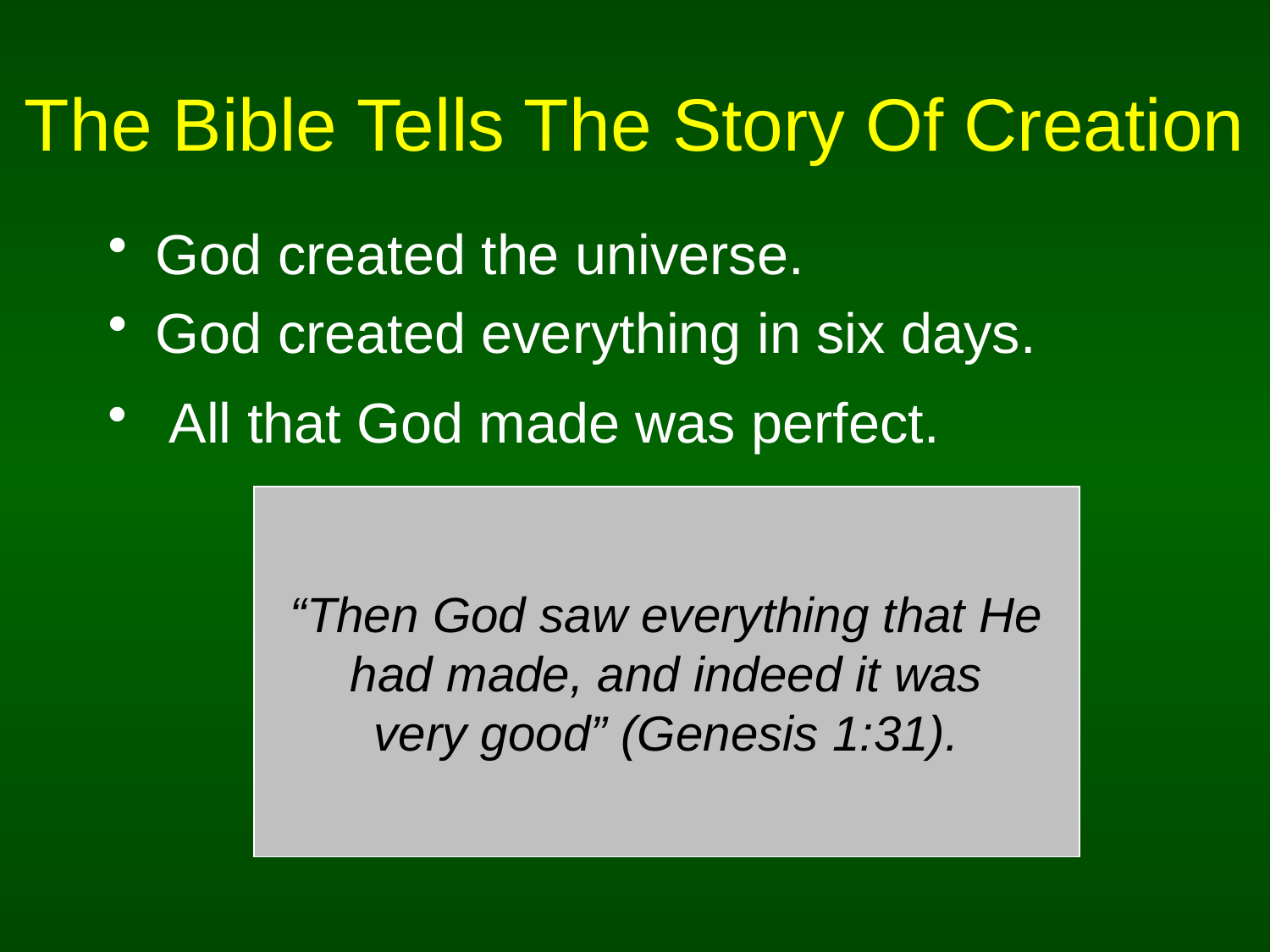

# The Bible Tells The Story Of Creation
God created the universe.
God created everything in six days.
  All that God made was perfect.
“Then God saw everything that He
had made, and indeed it was
very good” (Genesis 1:31).